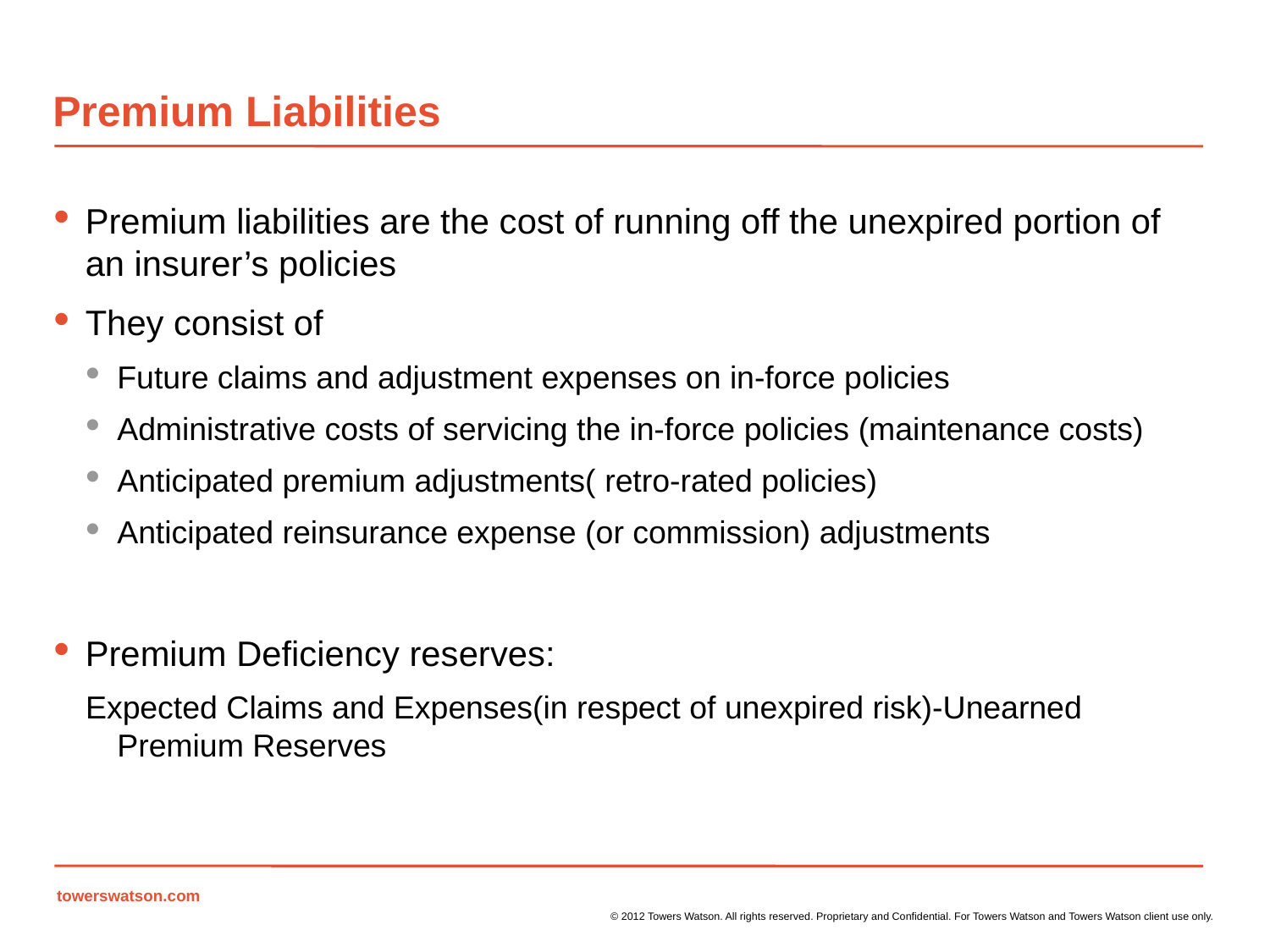

# Premium Liabilities
Premium liabilities are the cost of running off the unexpired portion of an insurer’s policies
They consist of
Future claims and adjustment expenses on in-force policies
Administrative costs of servicing the in-force policies (maintenance costs)
Anticipated premium adjustments( retro-rated policies)
Anticipated reinsurance expense (or commission) adjustments

Premium Deficiency reserves:
Expected Claims and Expenses(in respect of unexpired risk)-Unearned Premium Reserves